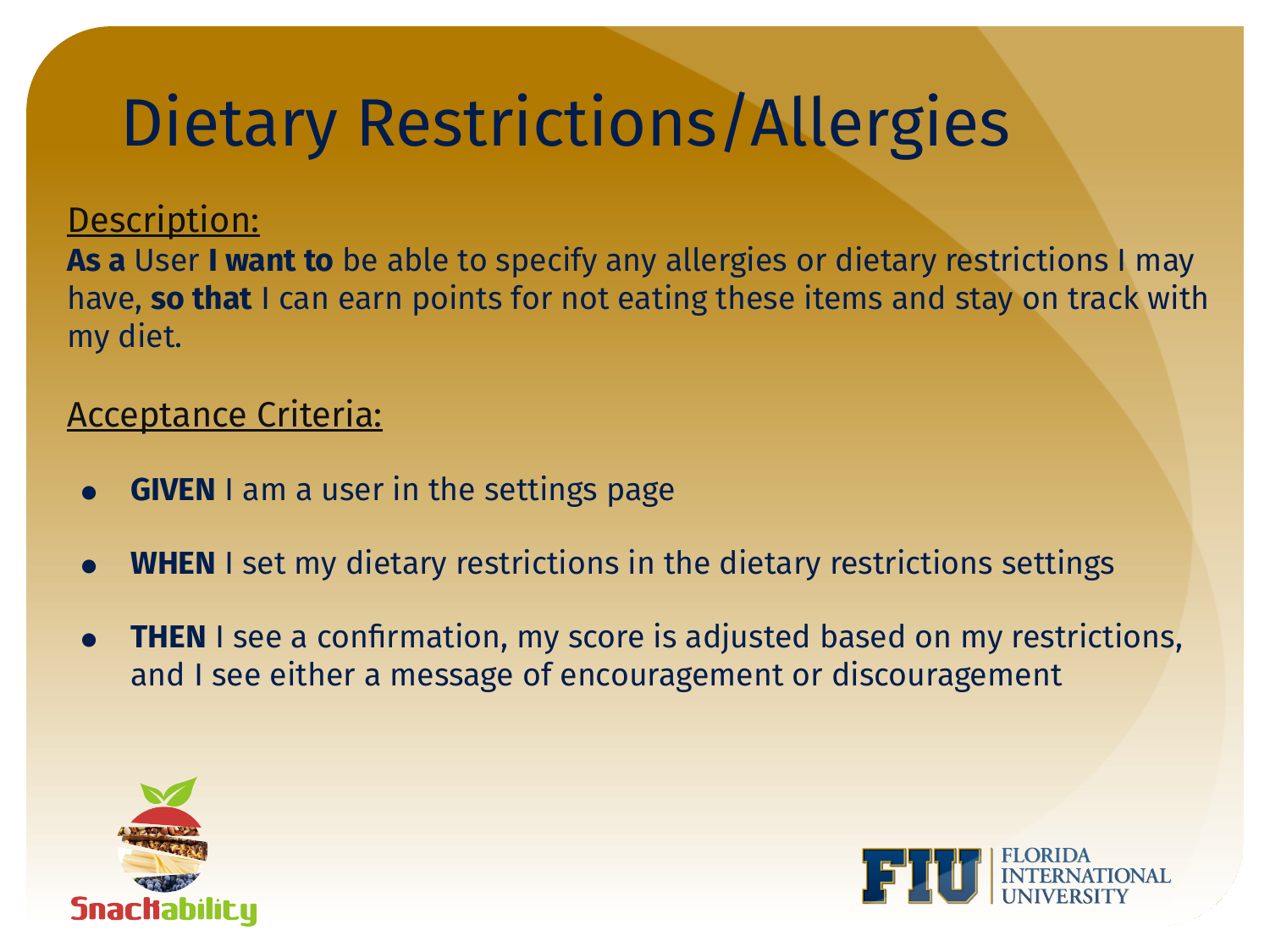

# Dietary Restrictions/Allergies
Description:
As a User I want to be able to specify any allergies or dietary restrictions I may have, so that I can earn points for not eating these items and stay on track with my diet.

Acceptance Criteria:
GIVEN I am a user in the settings page
WHEN I set my dietary restrictions in the dietary restrictions settings
THEN I see a confirmation, my score is adjusted based on my restrictions, and I see either a message of encouragement or discouragement